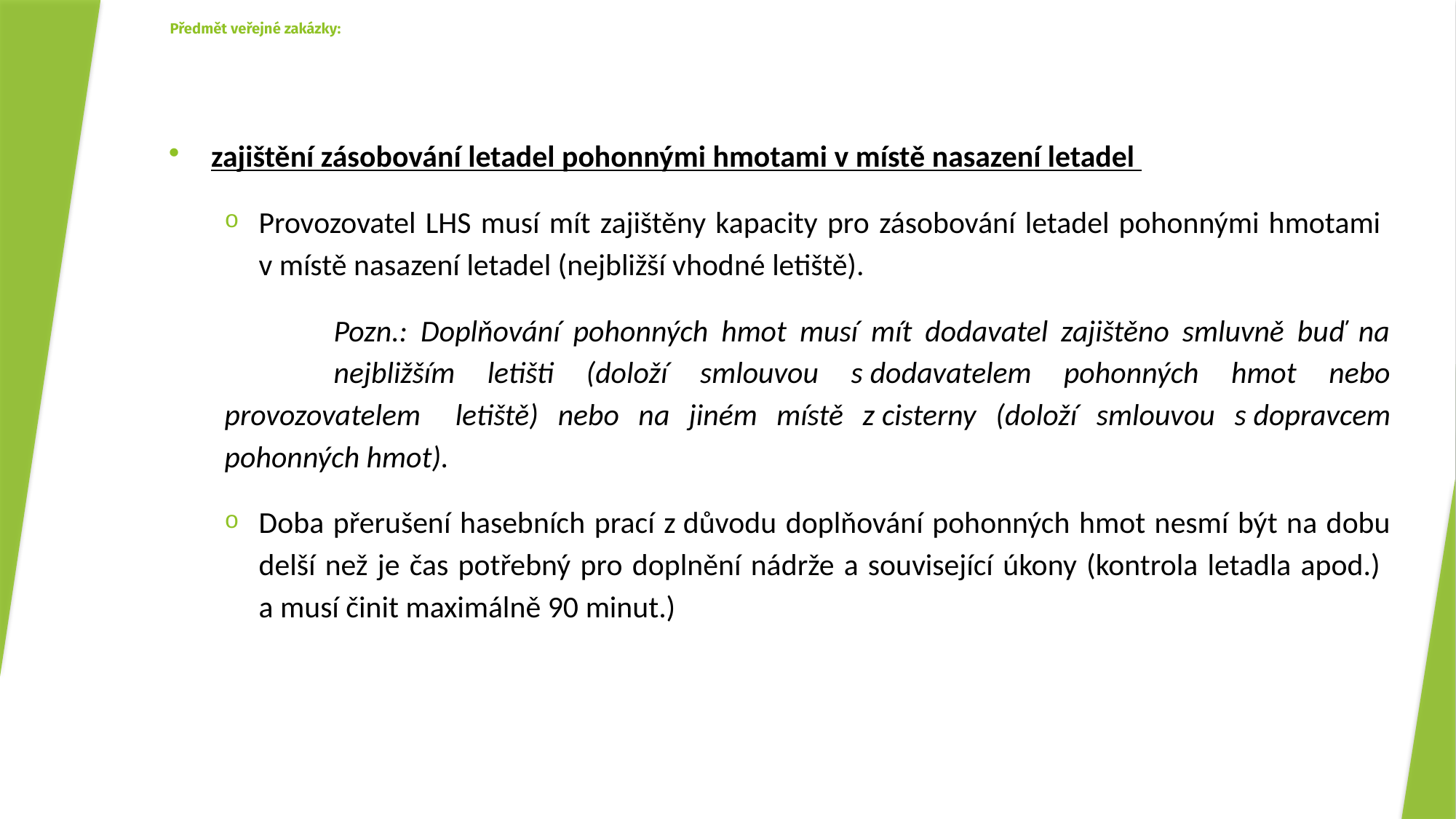

# Předmět veřejné zakázky:
zajištění zásobování letadel pohonnými hmotami v místě nasazení letadel
Provozovatel LHS musí mít zajištěny kapacity pro zásobování letadel pohonnými hmotami
v místě nasazení letadel (nejbližší vhodné letiště).
	Pozn.: Doplňování pohonných hmot musí mít dodavatel zajištěno smluvně buď na 	nejbližším letišti (doloží smlouvou s dodavatelem pohonných hmot nebo provozovatelem 	letiště) nebo na jiném místě z cisterny (doloží smlouvou s dopravcem pohonných hmot).
Doba přerušení hasebních prací z důvodu doplňování pohonných hmot nesmí být na dobu delší než je čas potřebný pro doplnění nádrže a související úkony (kontrola letadla apod.)
a musí činit maximálně 90 minut.)